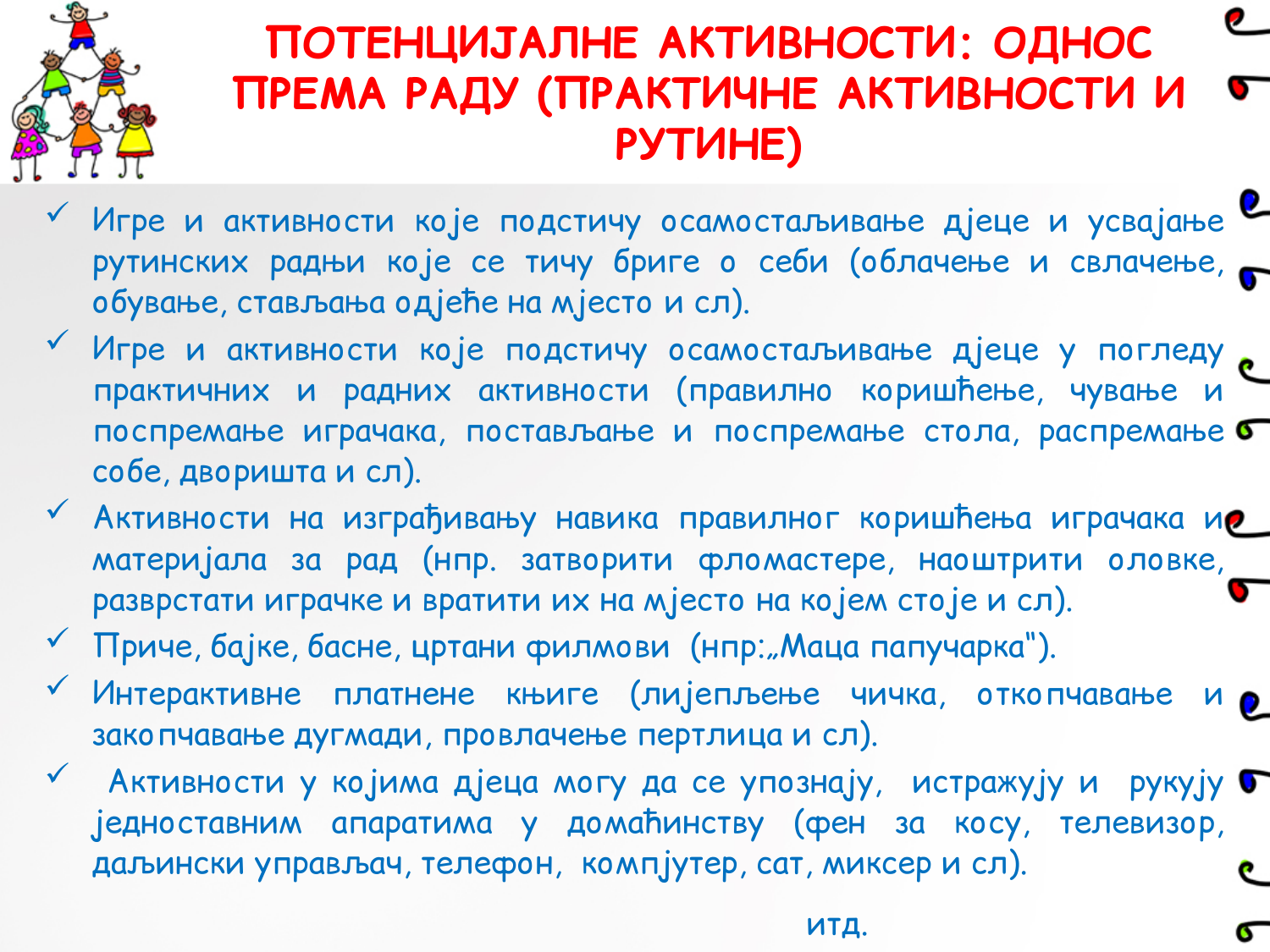

# ПОТЕНЦИЈАЛНЕ АКТИВНОСТИ: ОДНОС ПРЕМА РАДУ (ПРАКТИЧНЕ АКТИВНОСТИ И РУТИНЕ)
Игре и активности које подстичу осамостаљивање дјеце и усвајање рутинских радњи које се тичу бриге о себи (облачење и свлачење, обување, стављања одјеће на мјесто и сл).
Игре и активности које подстичу осамостаљивање дјеце у погледу практичних и радних активности (правилно коришћење, чување и поспремање играчака, постављање и поспремање стола, распремање собе, дворишта и сл).
Активности на изграђивању навика правилног коришћења играчака и материјала за рад (нпр. затворити фломастере, наоштрити оловке, разврстати играчке и вратити их на мјесто на којем стоје и сл).
Приче, бајке, басне, цртани филмови  (нпр:„Маца папучарка“).
Интерактивне платнене књиге (лијепљење чичка, откопчавање и закопчавање дугмади, провлачење пертлица и сл).
 Активности у којима дјеца могу да се упознају,  истражују и  рукују једноставним апаратима у домаћинству (фен за косу, телевизор, даљински управљач, телефон,  компјутер, сат, миксер и сл).
						итд.